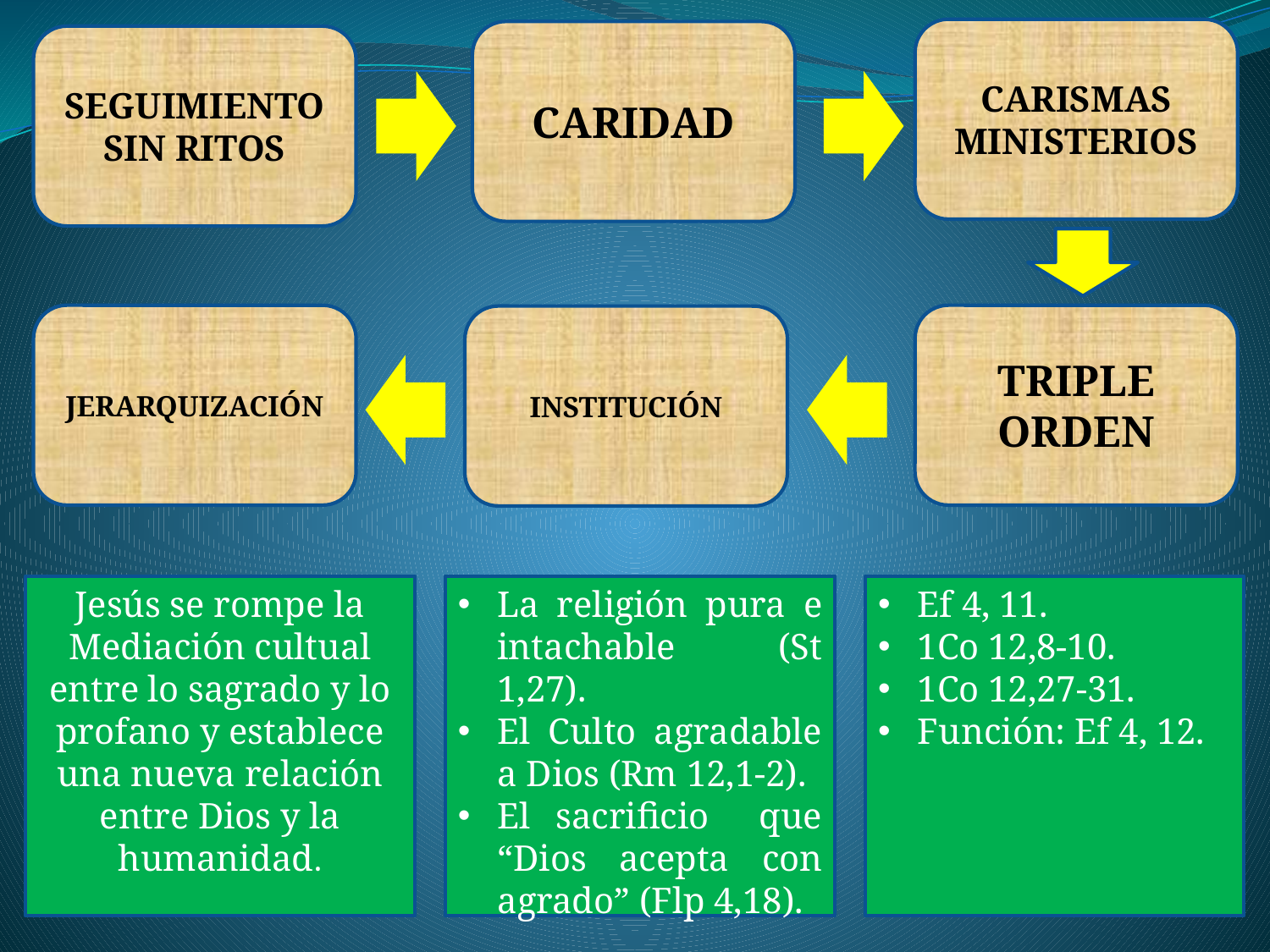

CARISMAS MINISTERIOS
CARIDAD
SEGUIMIENTO SIN RITOS

JERARQUIZACIÓN
TRIPLE ORDEN
INSTITUCIÓN

Jesús se rompe la Mediación cultual entre lo sagrado y lo profano y establece una nueva relación entre Dios y la humanidad.
La religión pura e intachable (St 1,27).
El Culto agradable a Dios (Rm 12,1-2).
El sacrificio  que “Dios acepta con agrado” (Flp 4,18).

Ef 4, 11.
1Co 12,8-10.
1Co 12,27-31.
Función: Ef 4, 12.